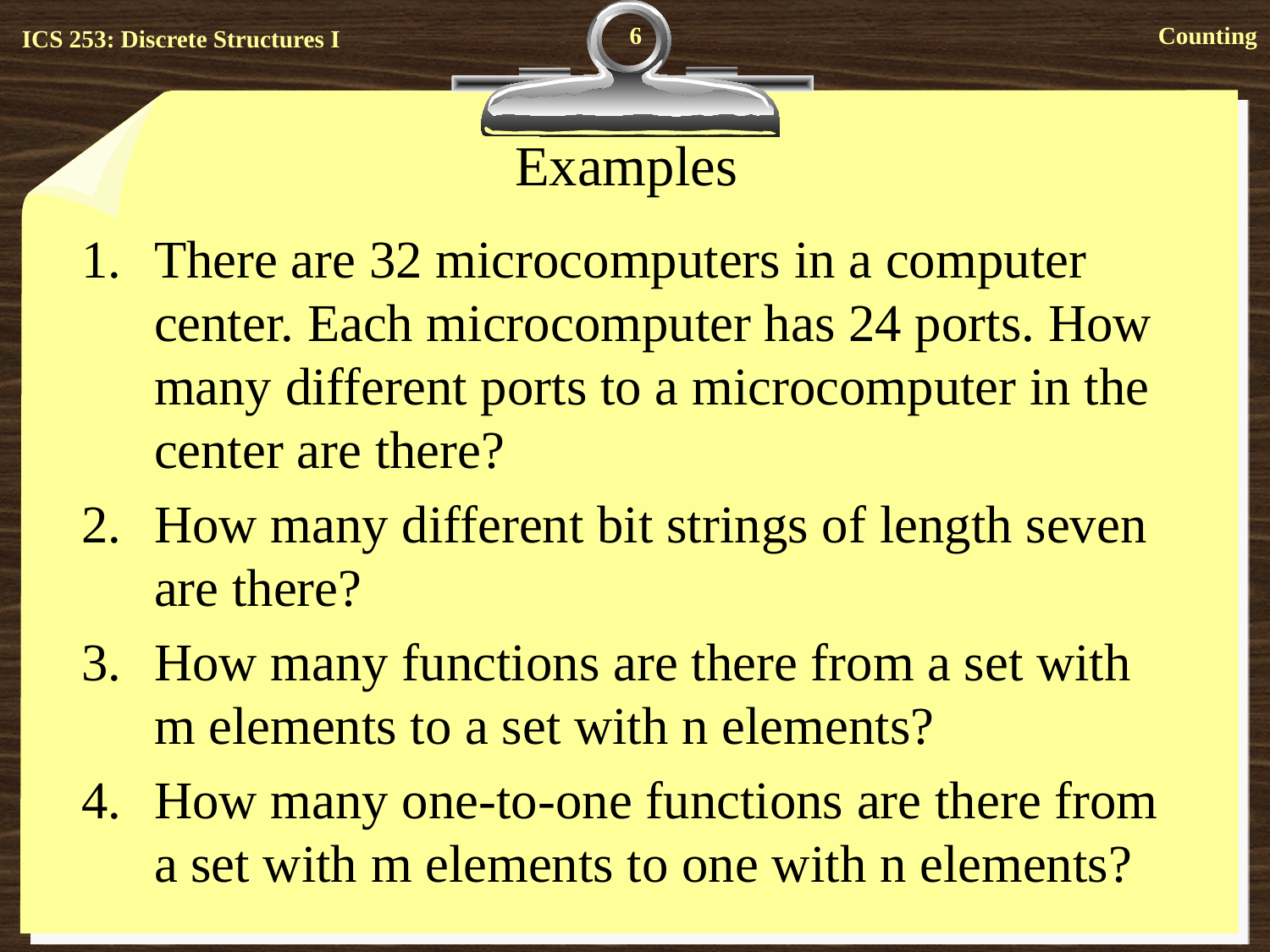

6
# Examples
There are 32 microcomputers in a computer center. Each microcomputer has 24 ports. How many different ports to a microcomputer in the center are there?
How many different bit strings of length seven are there?
How many functions are there from a set with m elements to a set with n elements?
How many one-to-one functions are there from a set with m elements to one with n elements?